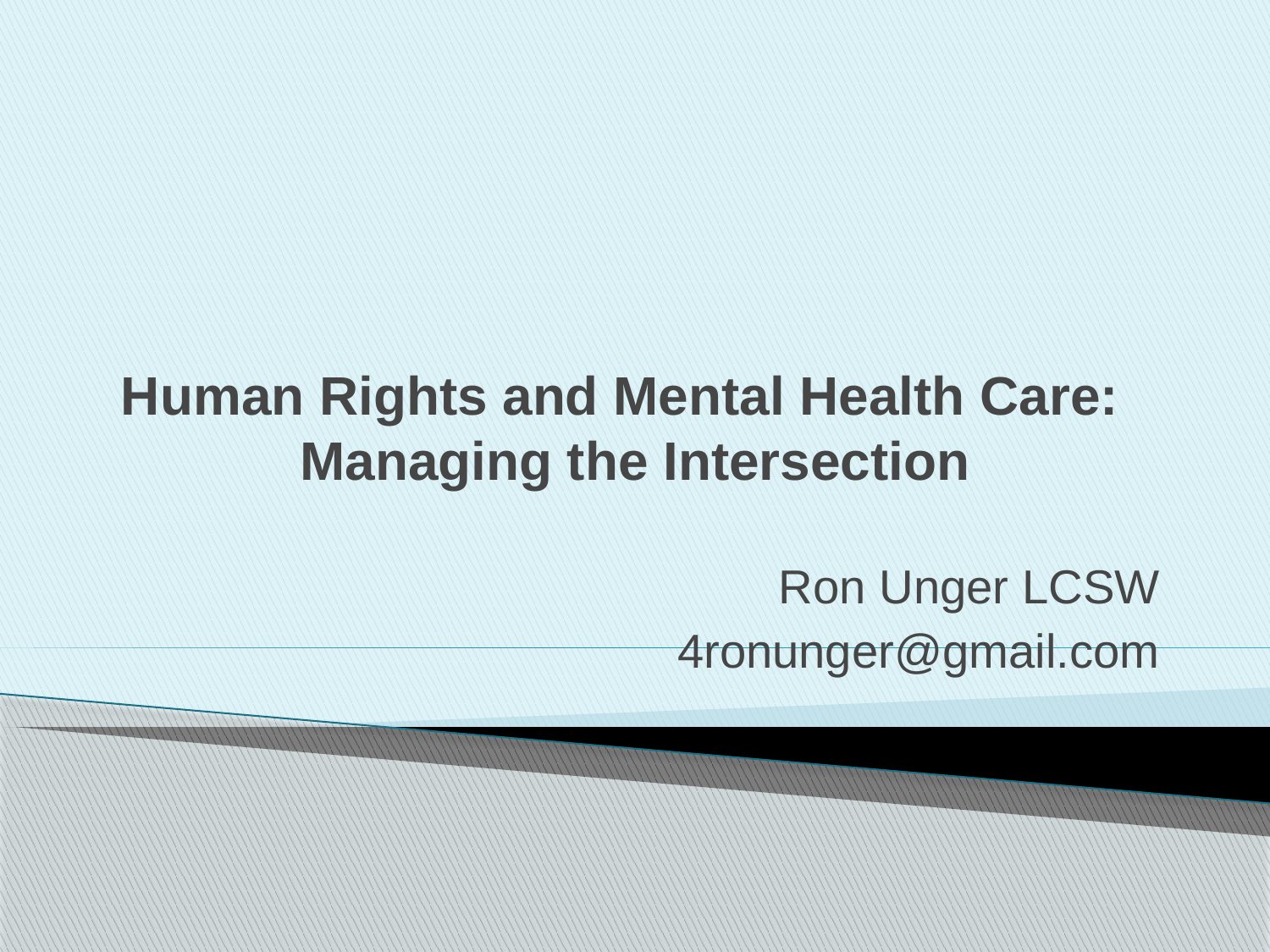

# Human Rights and Mental Health Care:  Managing the Intersection
Ron Unger LCSW
4ronunger@gmail.com